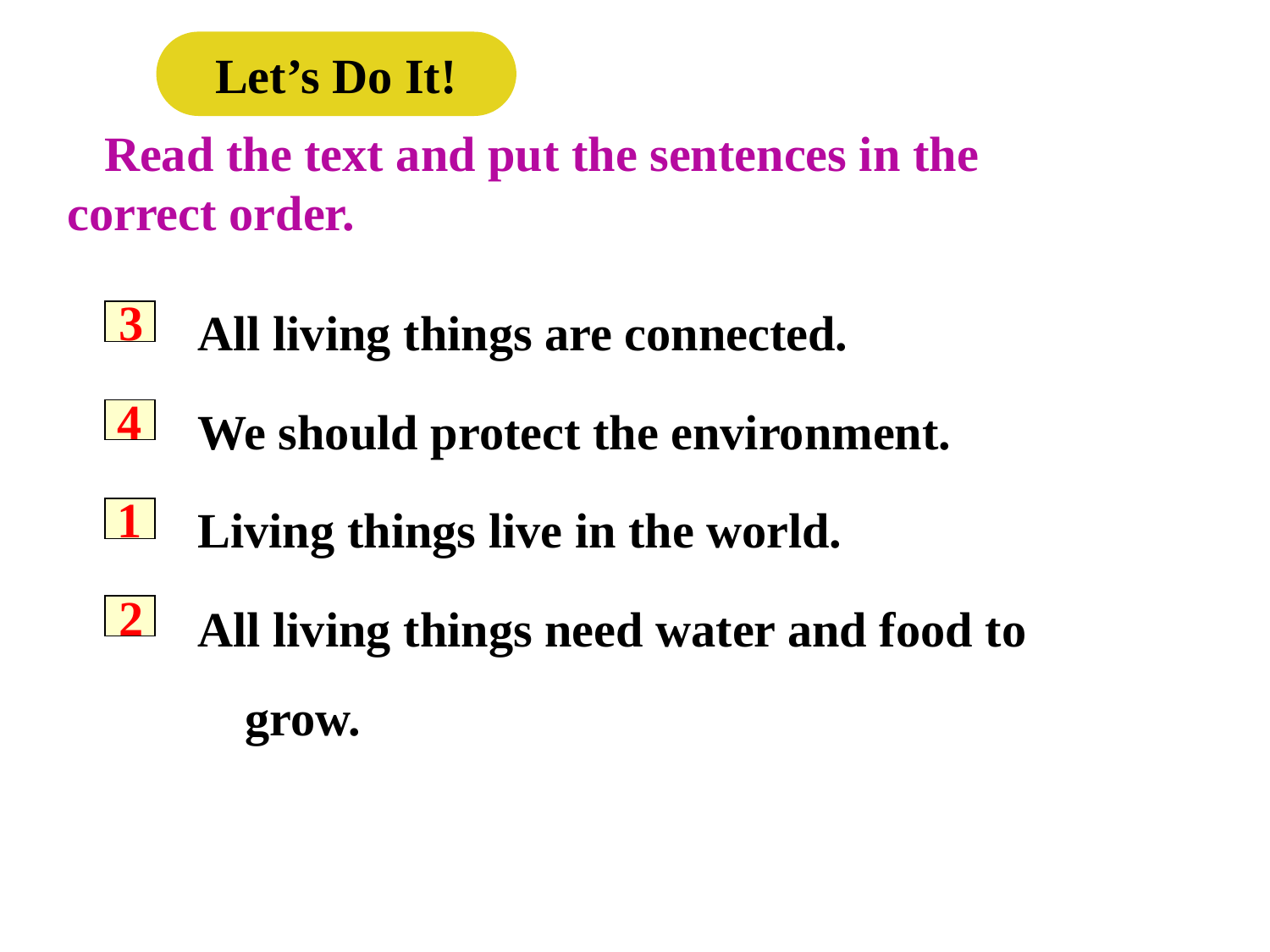

Let’s Do It!
   Read the text and put the sentences in the correct order.
All living things are connected.
We should protect the environment.
Living things live in the world.
All living things need water and food to grow.

3

4

1

2